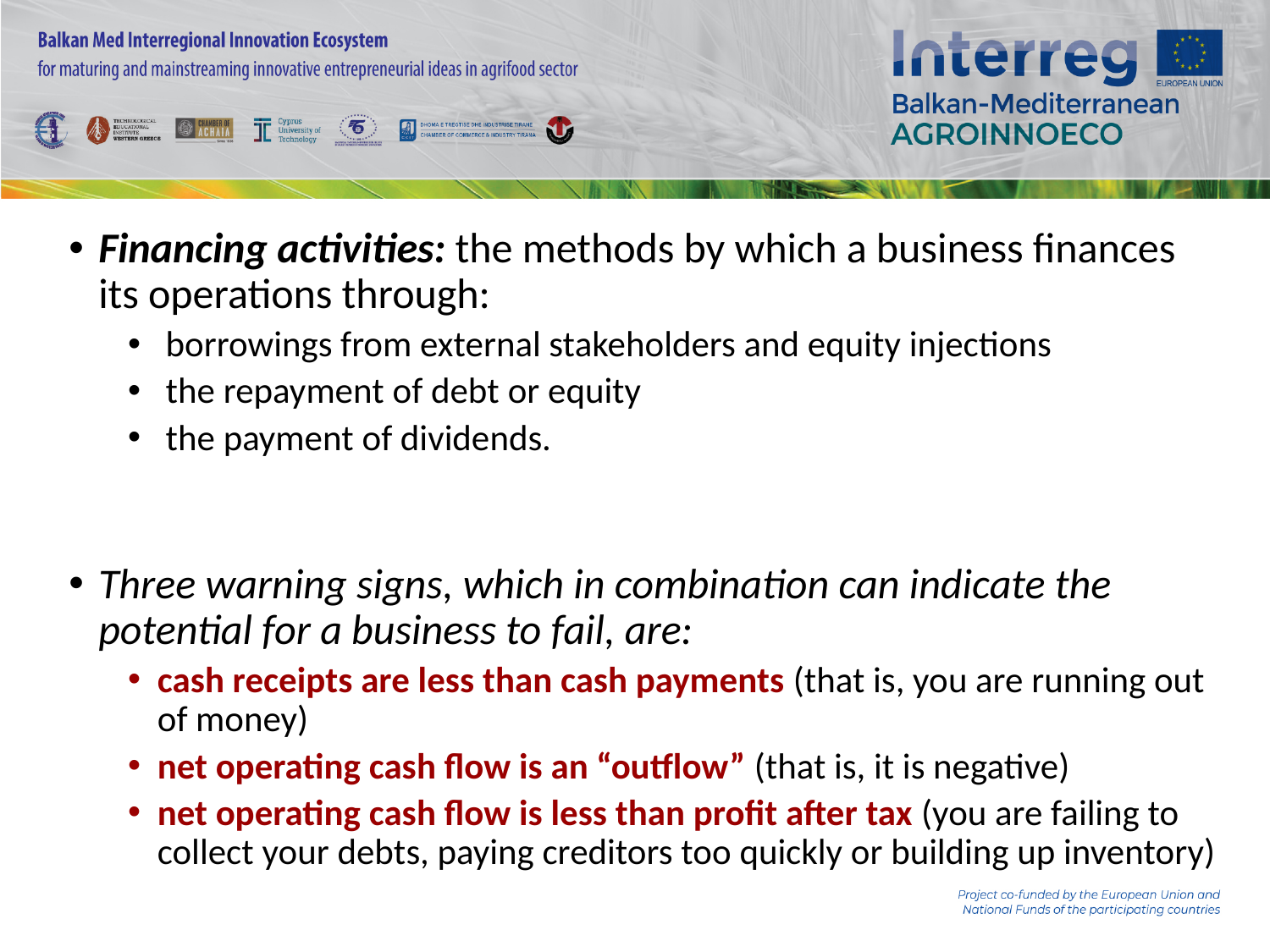

Financing activities: the methods by which a business finances its operations through:
 borrowings from external stakeholders and equity injections
 the repayment of debt or equity
 the payment of dividends.

Three warning signs, which in combination can indicate the potential for a business to fail, are:
cash receipts are less than cash payments (that is, you are running out of money)
net operating cash flow is an “outflow” (that is, it is negative)
net operating cash flow is less than profit after tax (you are failing to collect your debts, paying creditors too quickly or building up inventory)